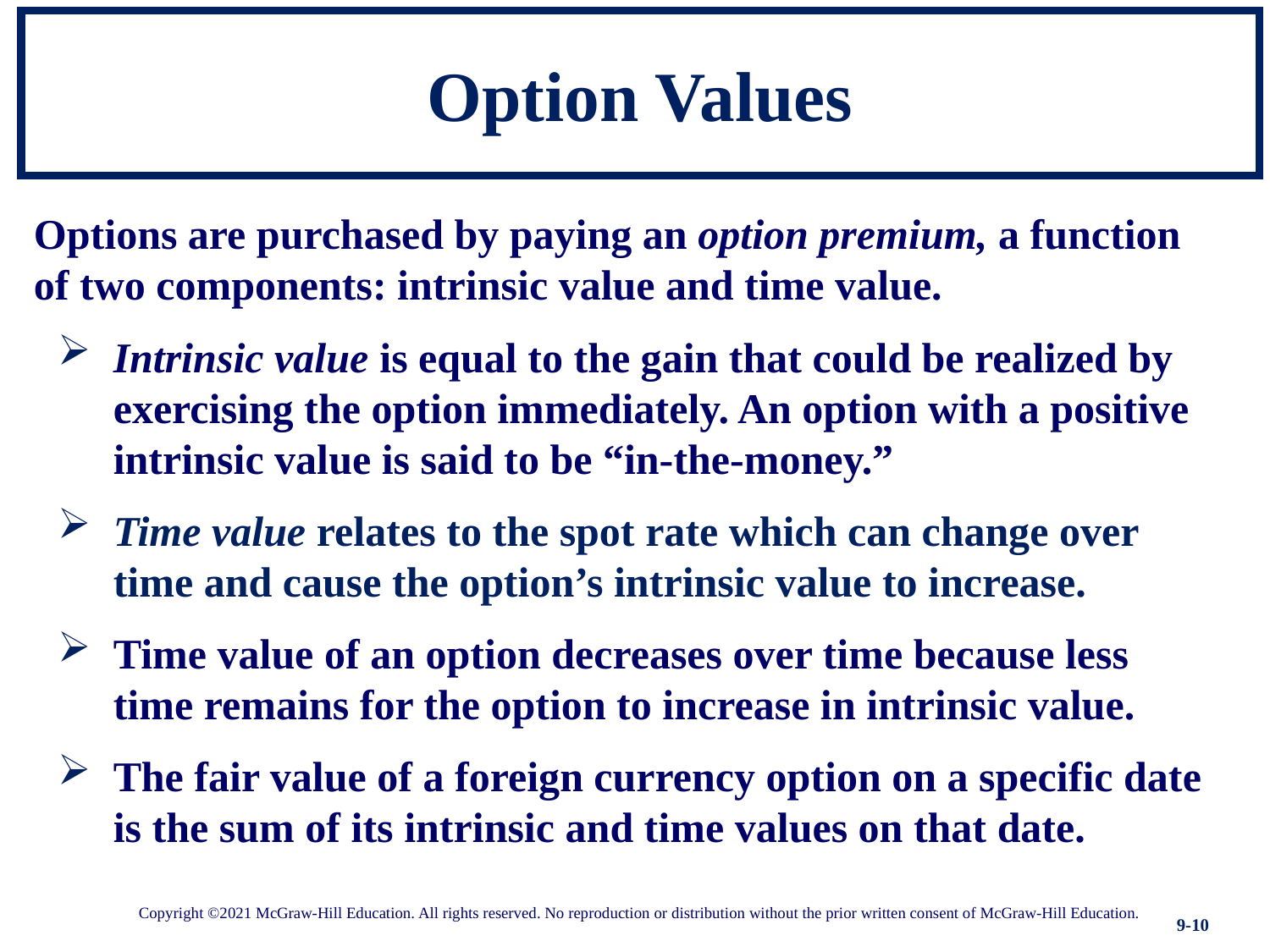

# Option Values
Options are purchased by paying an option premium, a function of two components: intrinsic value and time value.
Intrinsic value is equal to the gain that could be realized by exercising the option immediately. An option with a positive intrinsic value is said to be “in-the-money.”
Time value relates to the spot rate which can change over time and cause the option’s intrinsic value to increase.
Time value of an option decreases over time because less time remains for the option to increase in intrinsic value.
The fair value of a foreign currency option on a specific date is the sum of its intrinsic and time values on that date.
Copyright ©2021 McGraw-Hill Education. All rights reserved. No reproduction or distribution without the prior written consent of McGraw-Hill Education.
9-10